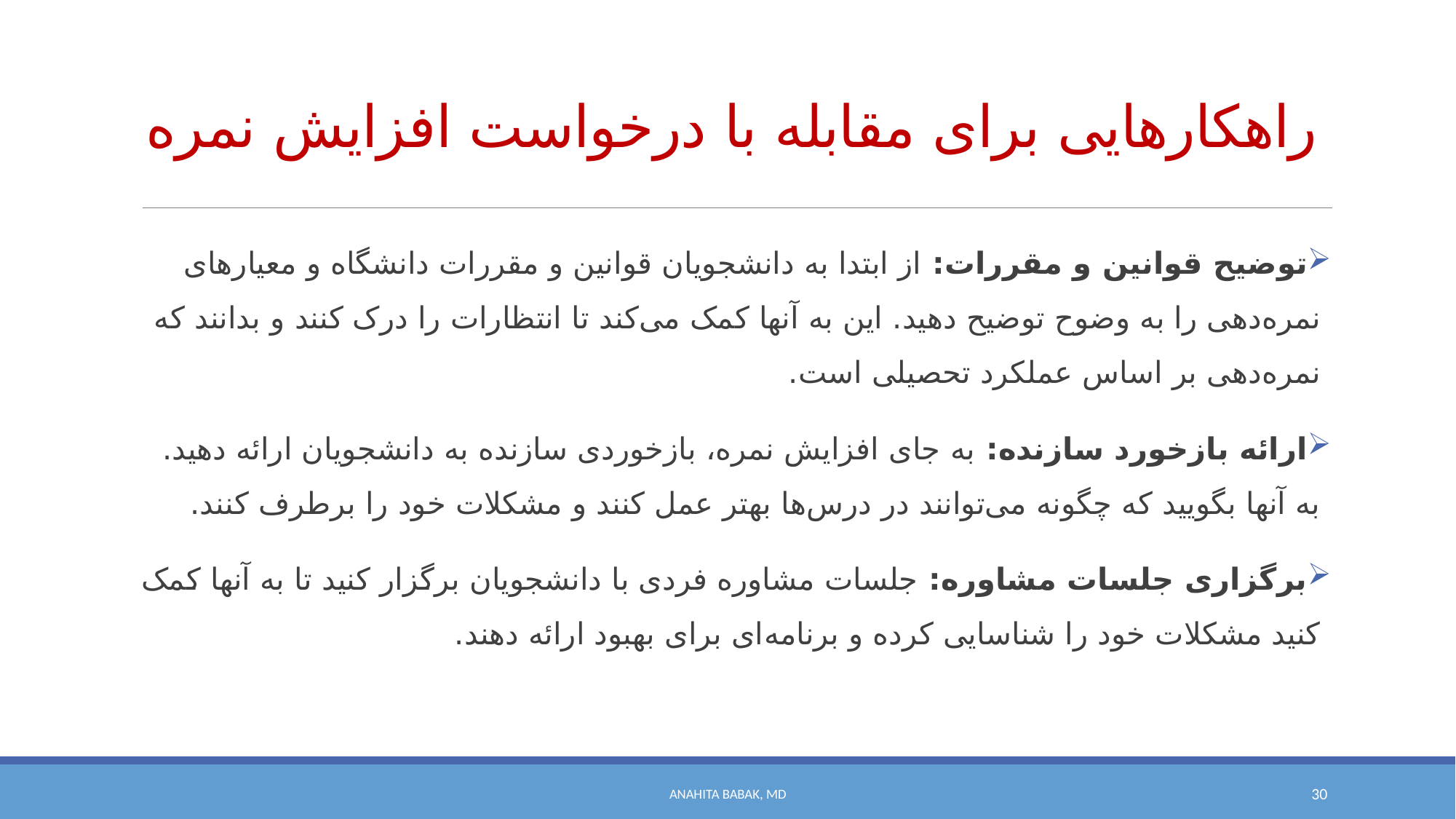

# راهکارهایی برای مقابله با درخواست افزایش نمره
توضیح قوانین و مقررات: از ابتدا به دانشجویان قوانین و مقررات دانشگاه و معیارهای نمره‌دهی را به وضوح توضیح دهید. این به آنها کمک می‌کند تا انتظارات را درک کنند و بدانند که نمره‌دهی بر اساس عملکرد تحصیلی است.
ارائه بازخورد سازنده: به جای افزایش نمره، بازخوردی سازنده به دانشجویان ارائه دهید. به آنها بگویید که چگونه می‌توانند در درس‌ها بهتر عمل کنند و مشکلات خود را برطرف کنند.
برگزاری جلسات مشاوره: جلسات مشاوره فردی با دانشجویان برگزار کنید تا به آنها کمک کنید مشکلات خود را شناسایی کرده و برنامه‌ای برای بهبود ارائه دهند.
Anahita Babak, MD
30